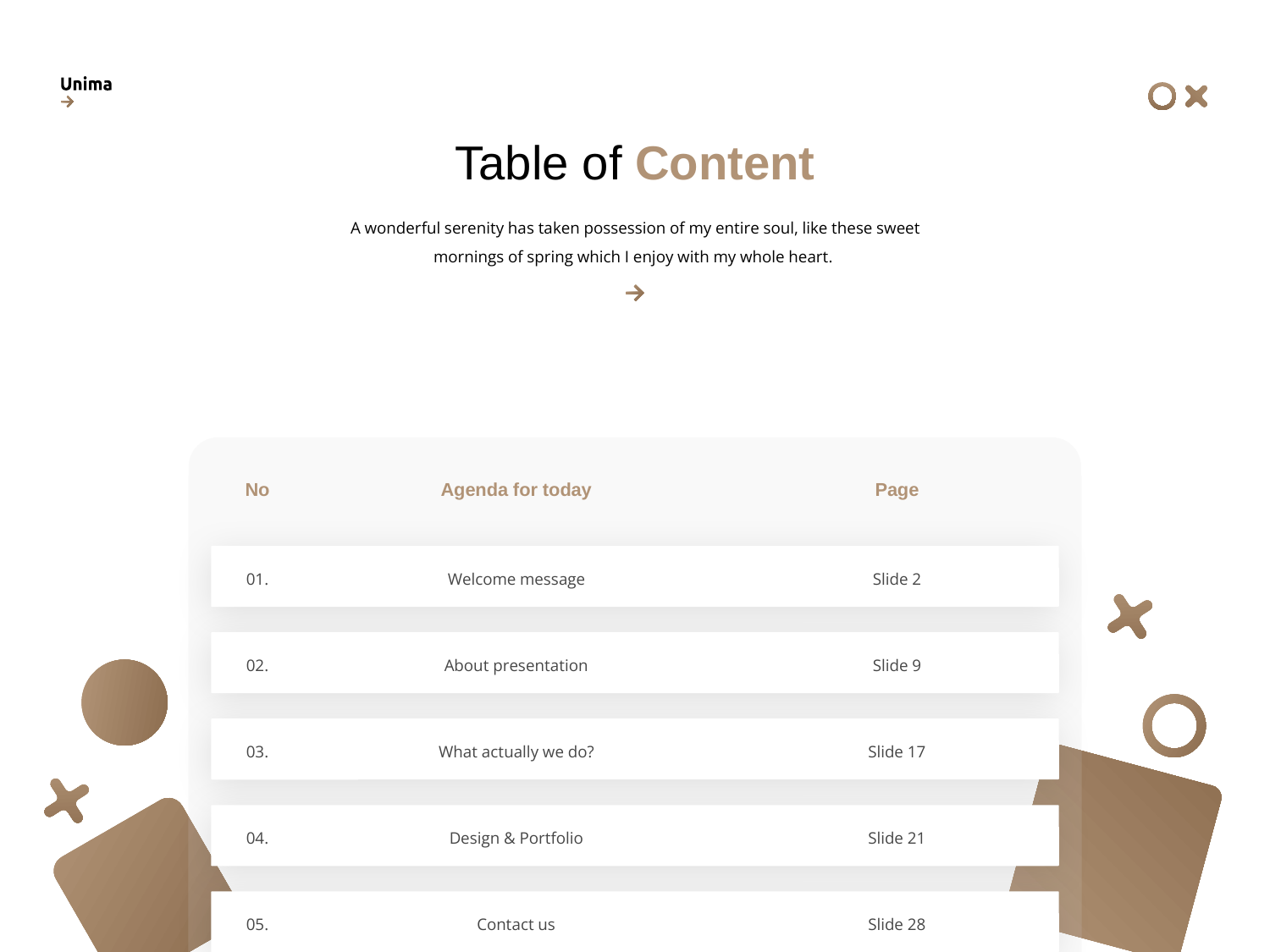

Table of Content
A wonderful serenity has taken possession of my entire soul, like these sweet mornings of spring which I enjoy with my whole heart.

No
Agenda for today
Page

01.
Welcome message
Slide 2

02.
About presentation
Slide 9

03.
What actually we do?
Slide 17

04.
Design & Portfolio
Slide 21

05.
Contact us
Slide 28